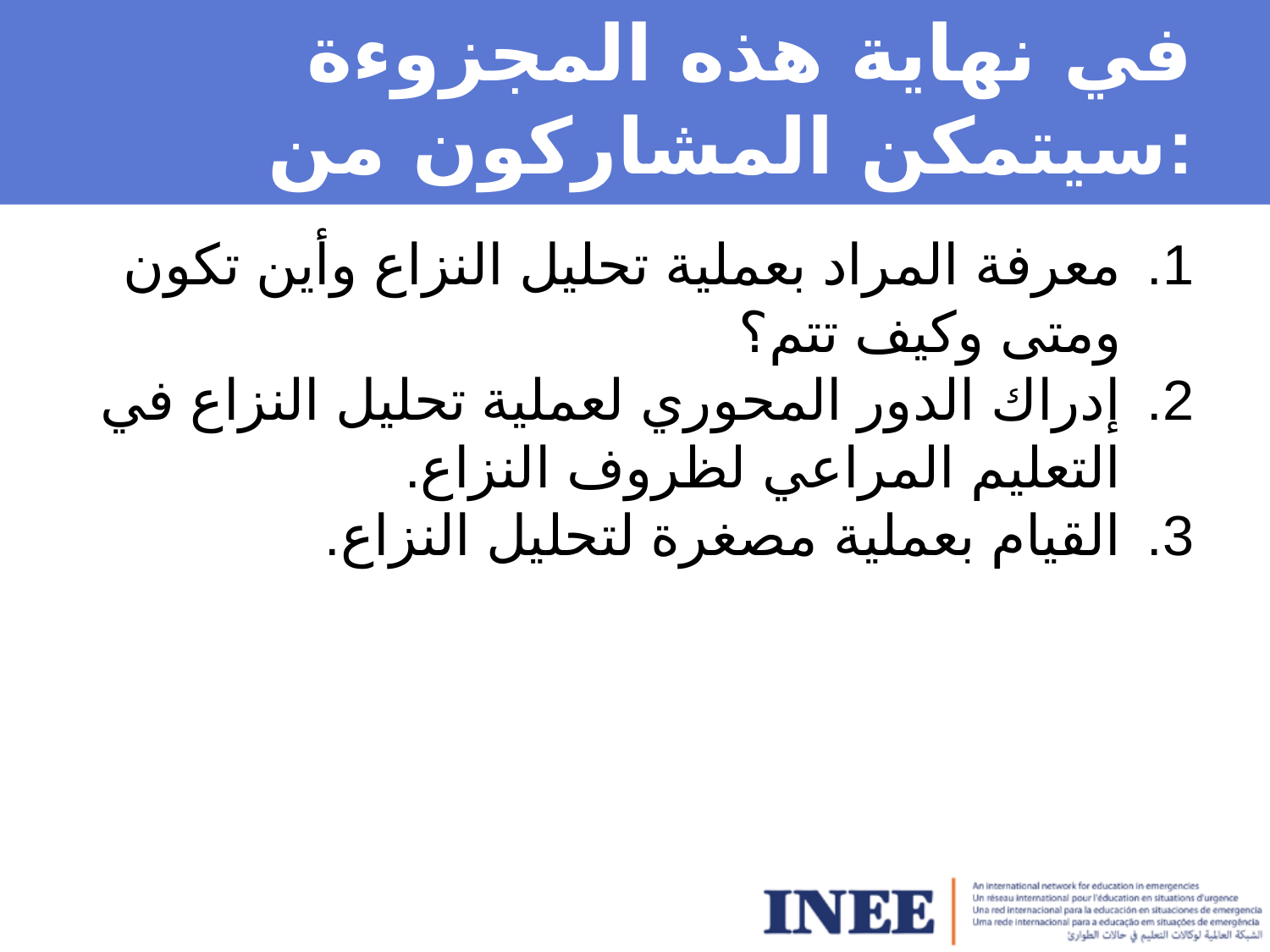

# في نهاية هذه المجزوءة سيتمكن المشاركون من:
معرفة المراد بعملية تحليل النزاع وأين تكون ومتى وكيف تتم؟
إدراك الدور المحوري لعملية تحليل النزاع في التعليم المراعي لظروف النزاع.
القيام بعملية مصغرة لتحليل النزاع.